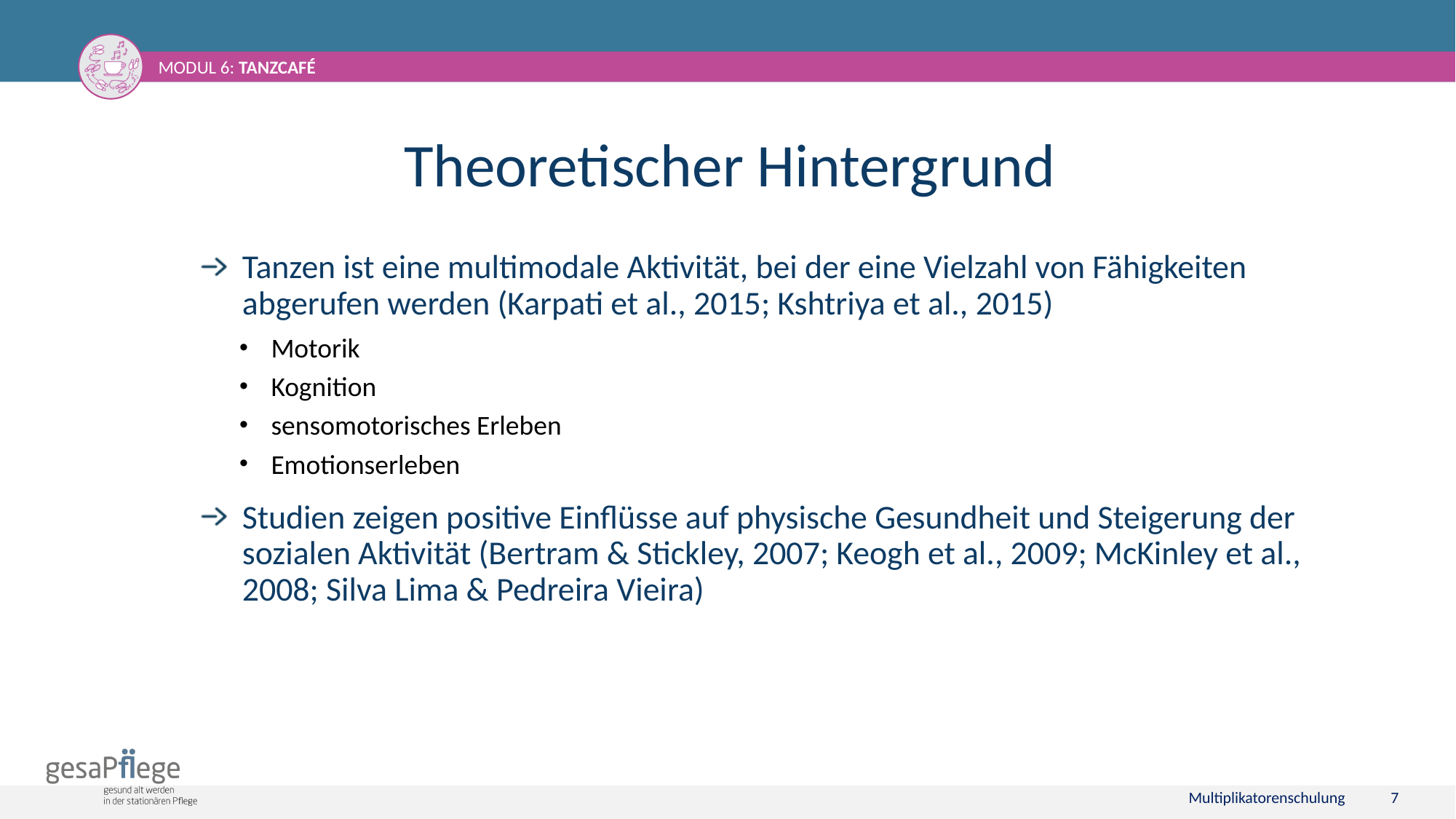

# Theoretischer Hintergrund
Tanzen ist eine multimodale Aktivität, bei der eine Vielzahl von Fähigkeiten abgerufen werden (Karpati et al., 2015; Kshtriya et al., 2015)
Motorik
Kognition
sensomotorisches Erleben
Emotionserleben
Studien zeigen positive Einflüsse auf physische Gesundheit und Steigerung der sozialen Aktivität (Bertram & Stickley, 2007; Keogh et al., 2009; McKinley et al., 2008; Silva Lima & Pedreira Vieira)

Multiplikatorenschulung
7